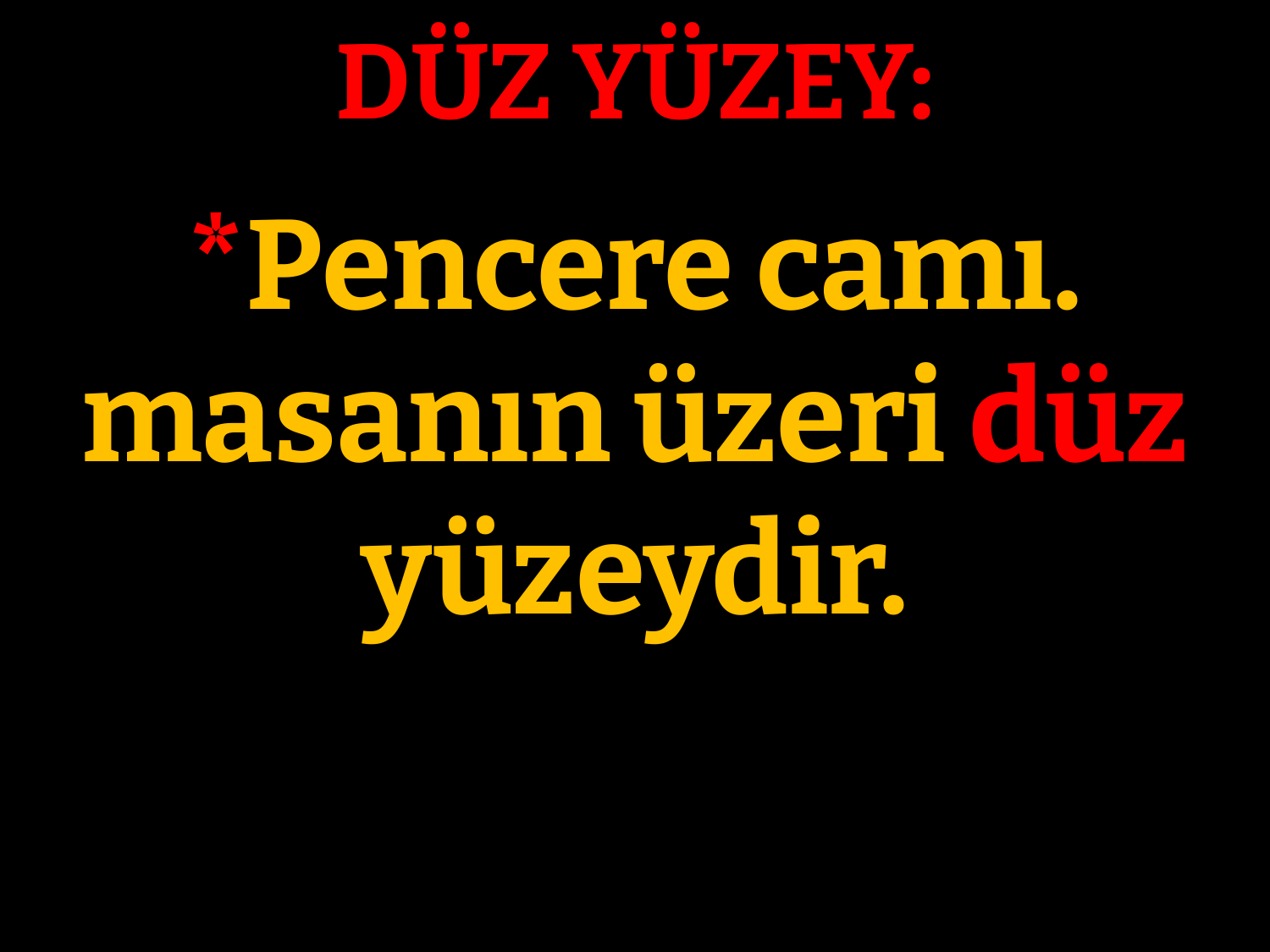

DÜZ YÜZEY:
*Pencere camı. masanın üzeri düz yüzeydir.
#